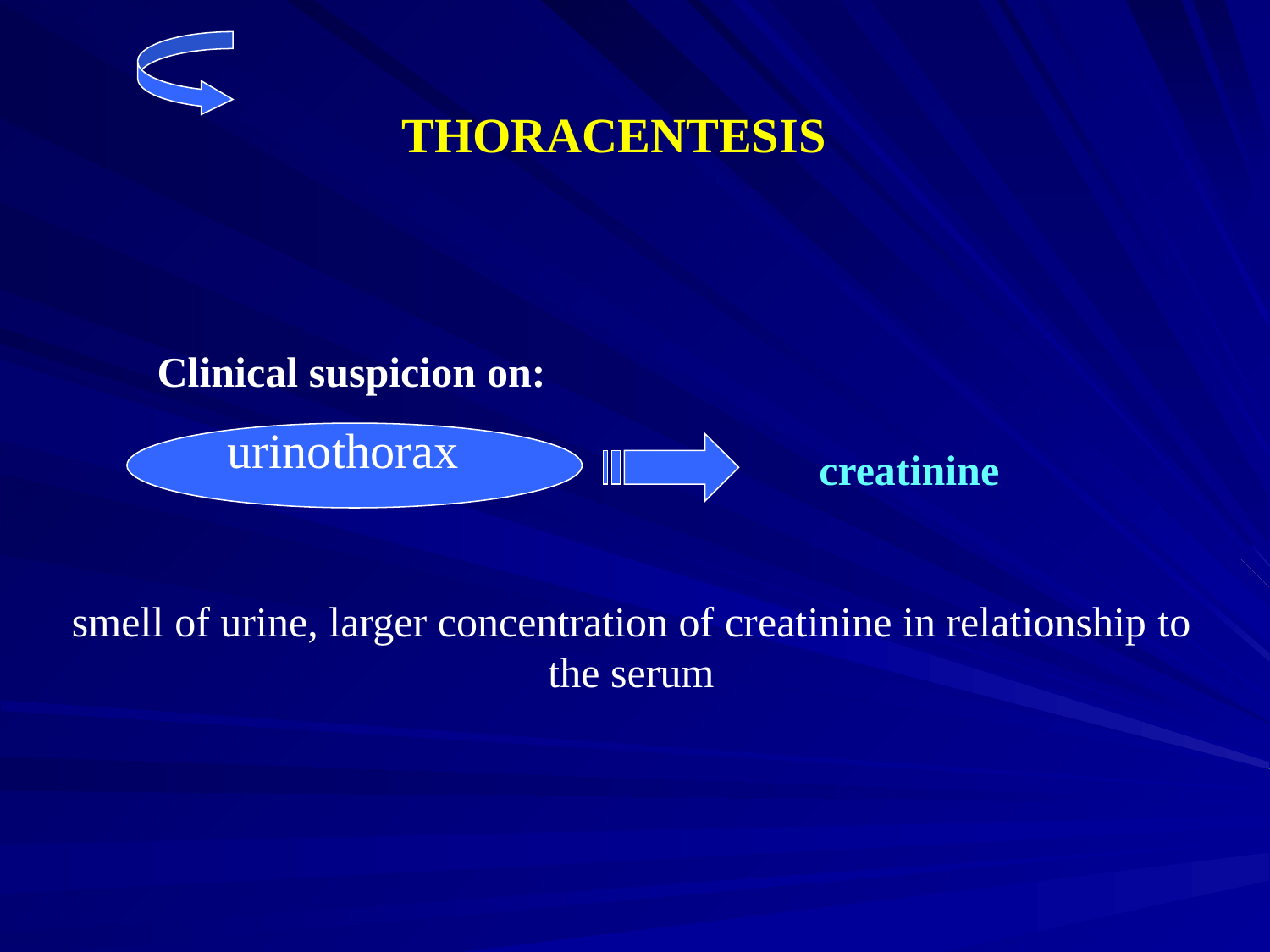

# THORACENTESIS

Clinical suspicion on:
  urinothorax

 creatinine

smell of urine, larger concentration of creatinine in relationship to the serum